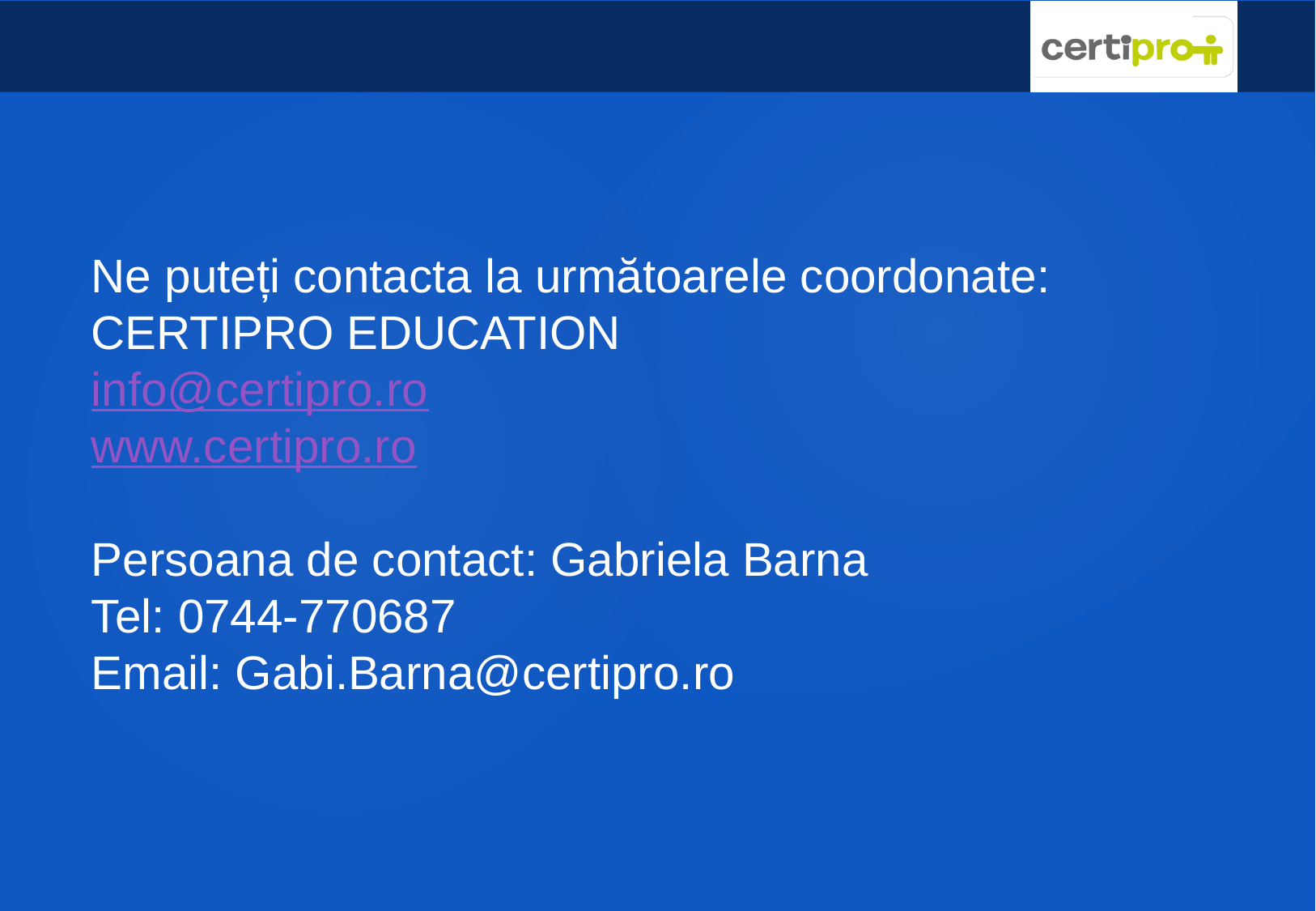

# Ne puteți contacta la următoarele coordonate: CERTIPRO EDUCATION info@certipro.ro www.certipro.ro Persoana de contact: Gabriela Barna Tel: 0744-770687 Email: Gabi.Barna@certipro.ro